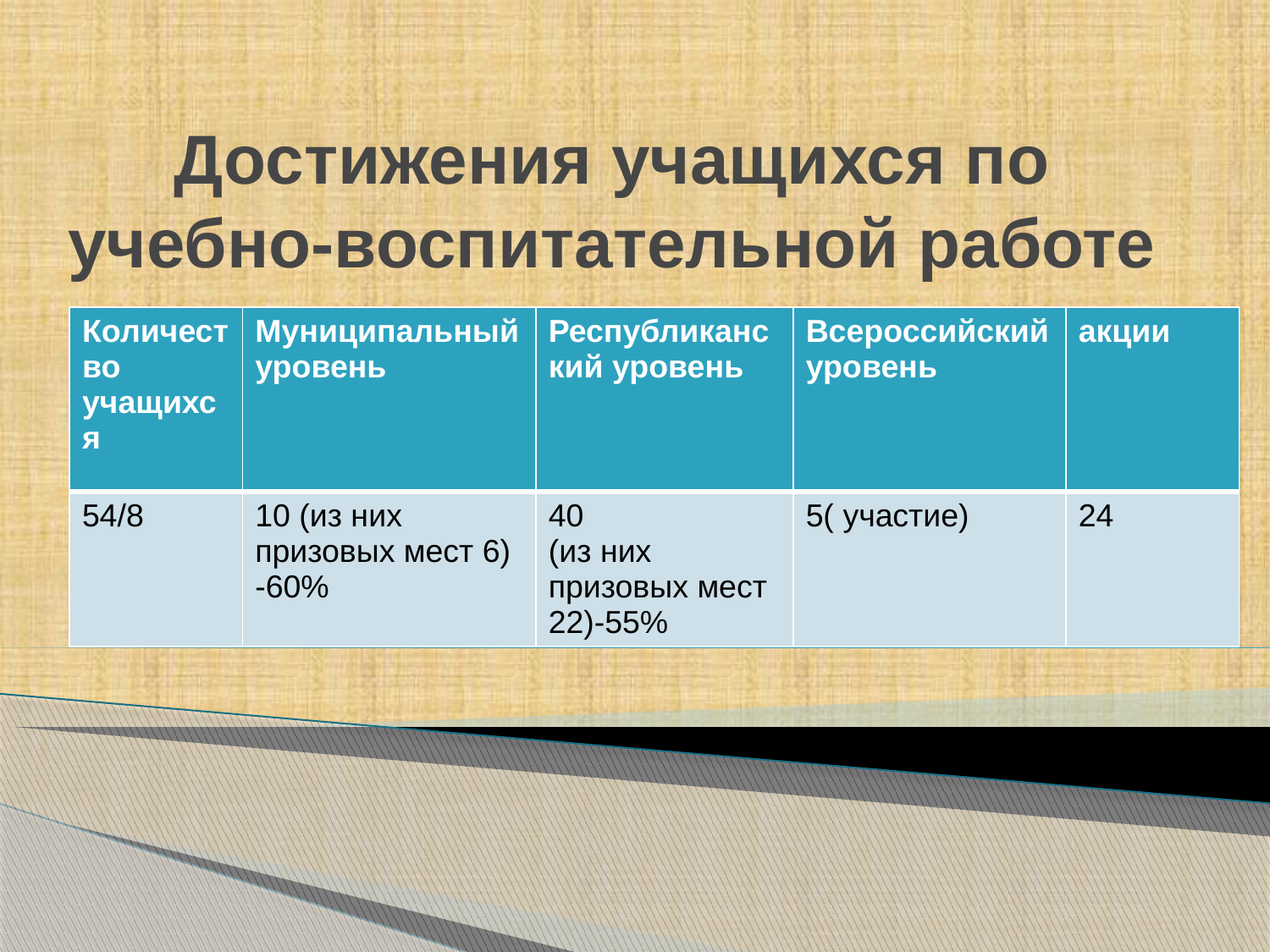

# Достижения учащихся по учебно-воспитательной работе
| Количество учащихся | Муниципальный уровень | Республиканский уровень | Всероссийский уровень | акции |
| --- | --- | --- | --- | --- |
| 54/8 | 10 (из них призовых мест 6) -60% | 40 (из них призовых мест 22)-55% | 5( участие) | 24 |